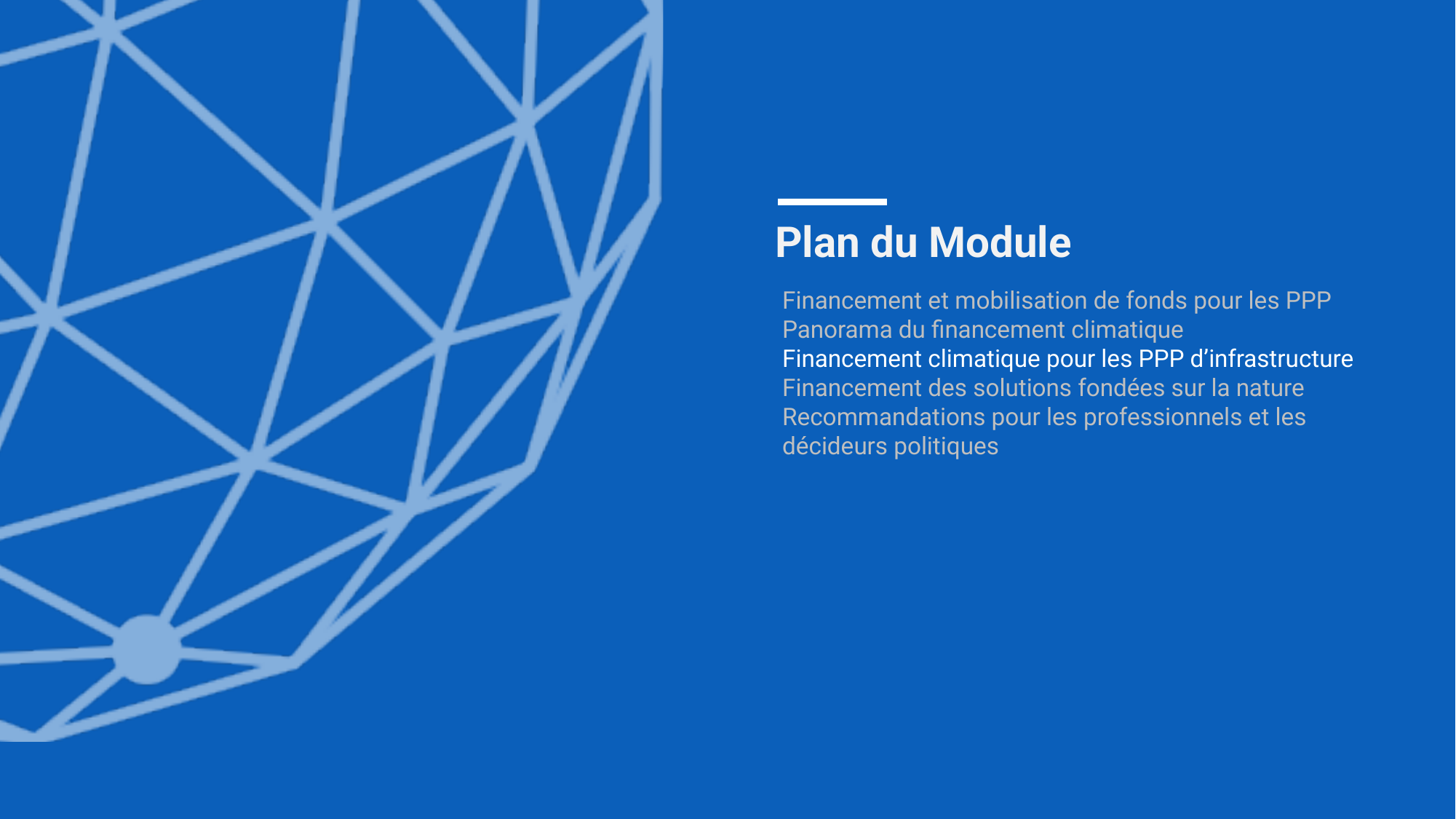

# Plan du Module
Financement et mobilisation de fonds pour les PPP
Panorama du financement climatique
Financement climatique pour les PPP d’infrastructure
Financement des solutions fondées sur la nature
Recommandations pour les professionnels et les décideurs politiques